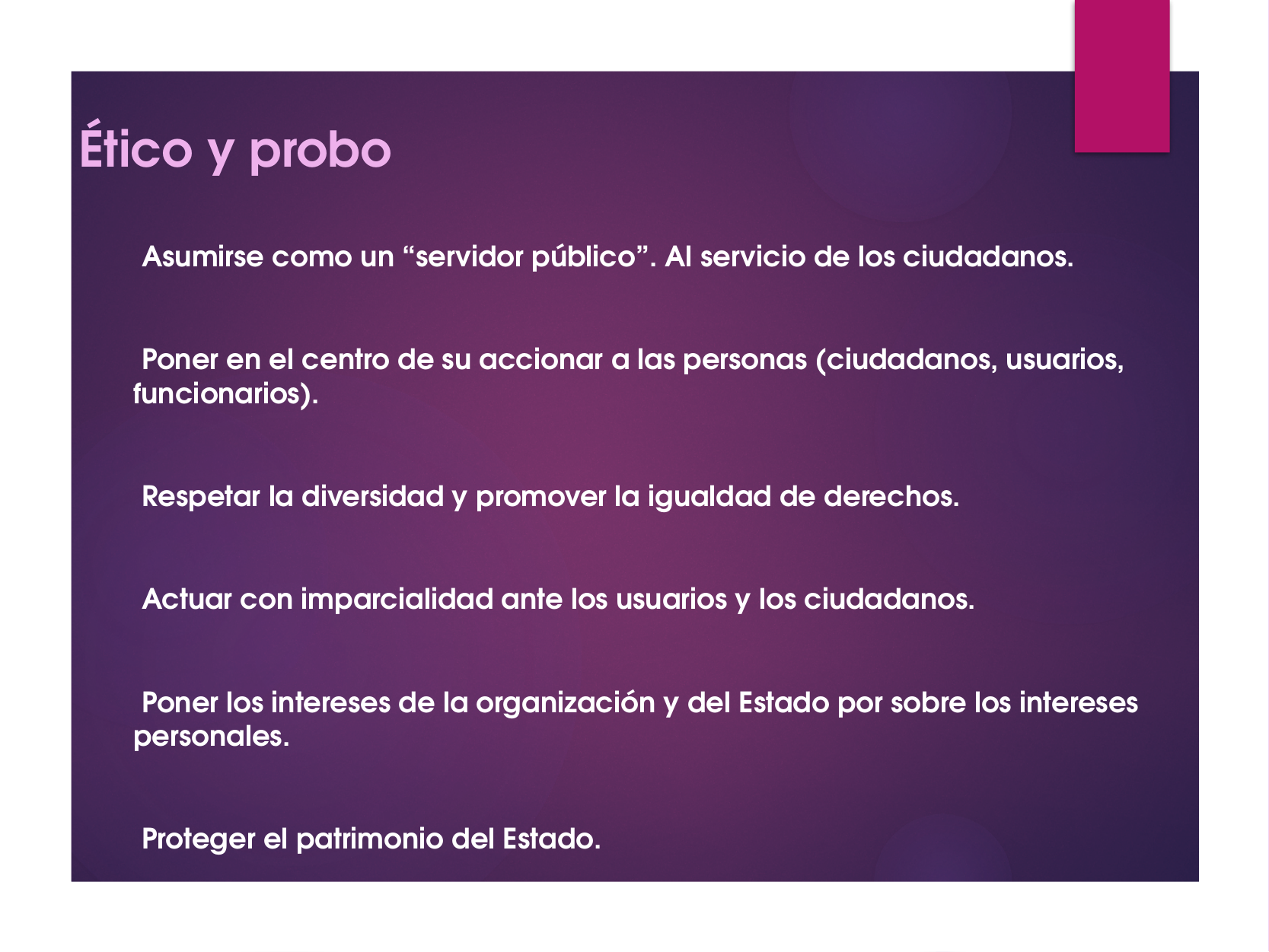

# Ético y probo
 Asumirse como un “servidor público”. Al servicio de los ciudadanos.

 Poner en el centro de su accionar a las personas (ciudadanos, usuarios, funcionarios).

 Respetar la diversidad y promover la igualdad de derechos.

 Actuar con imparcialidad ante los usuarios y los ciudadanos.

 Poner los intereses de la organización y del Estado por sobre los intereses personales.

 Proteger el patrimonio del Estado.